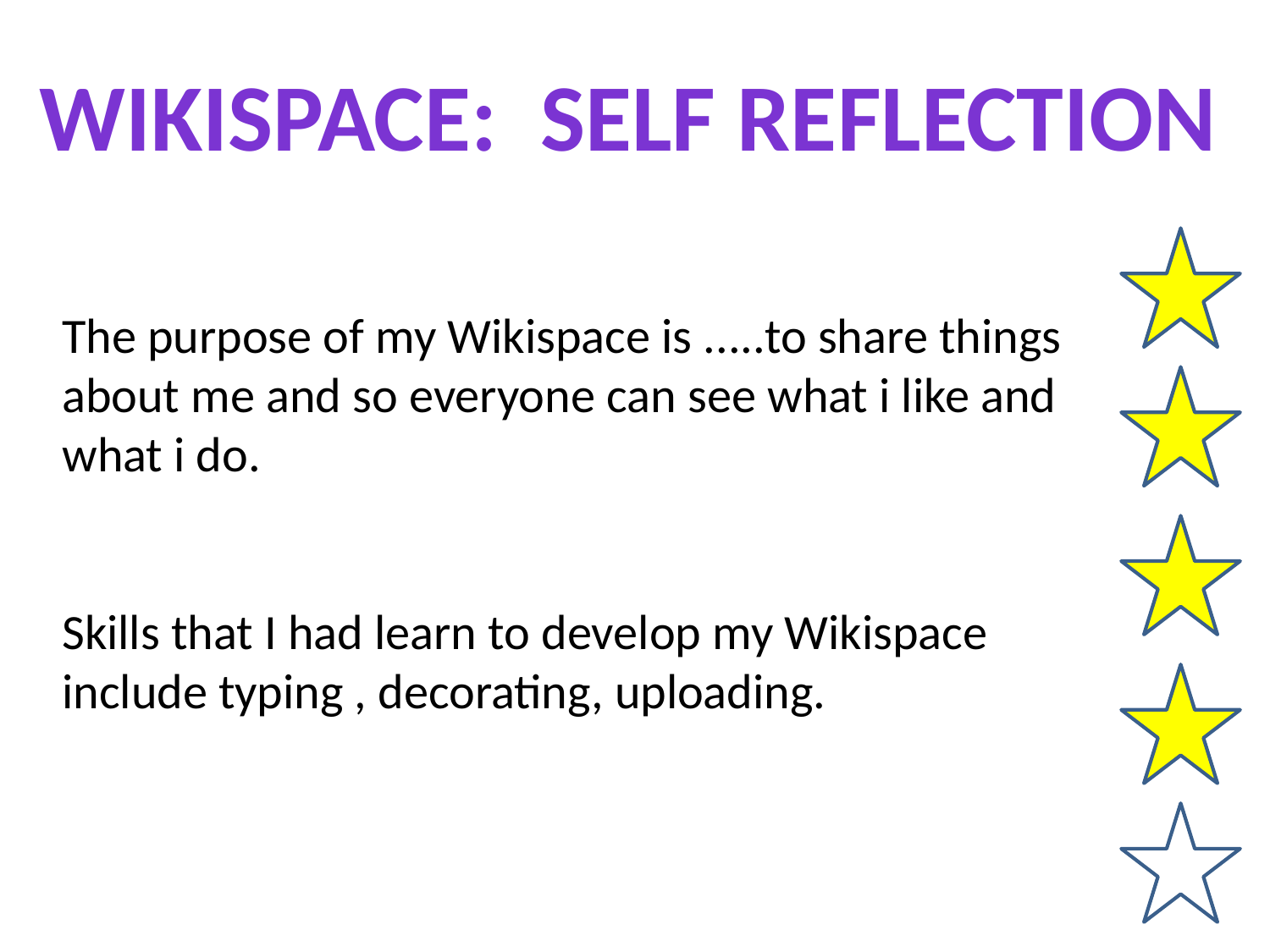

Wikispace:  self reflection

The purpose of my Wikispace is .....to share things about me and so everyone can see what i like and what i do.

Skills that I had learn to develop my Wikispace include typing , decorating, uploading.